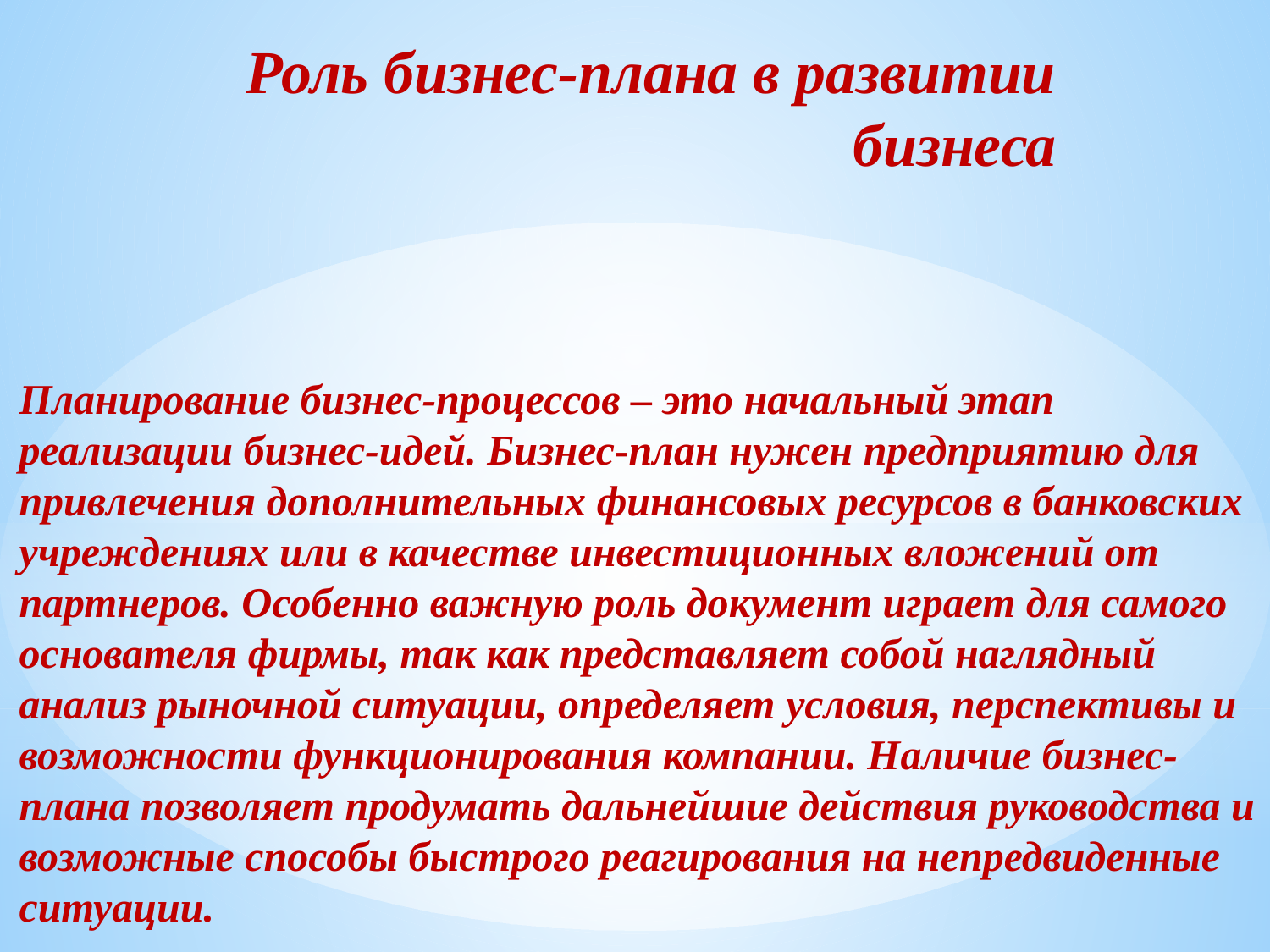

# Роль бизнес-плана в развитии бизнеса
Планирование бизнес-процессов – это начальный этап реализации бизнес-идей. Бизнес-план нужен предприятию для привлечения дополнительных финансовых ресурсов в банковских учреждениях или в качестве инвестиционных вложений от партнеров. Особенно важную роль документ играет для самого основателя фирмы, так как представляет собой наглядный анализ рыночной ситуации, определяет условия, перспективы и возможности функционирования компании. Наличие бизнес-плана позволяет продумать дальнейшие действия руководства и возможные способы быстрого реагирования на непредвиденные ситуации.